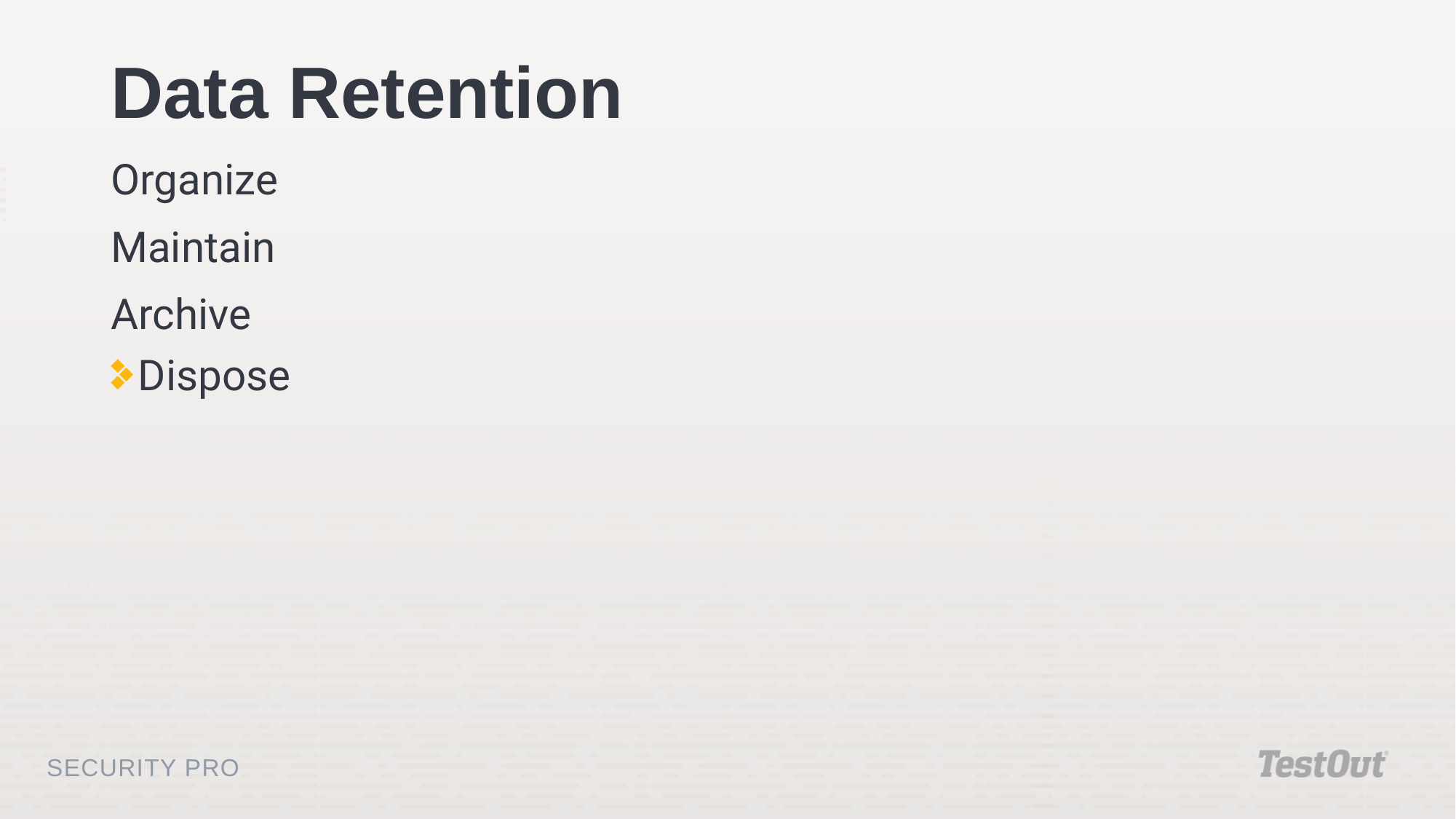

# Data Retention
Organize
Maintain
Archive
Dispose
Security Pro